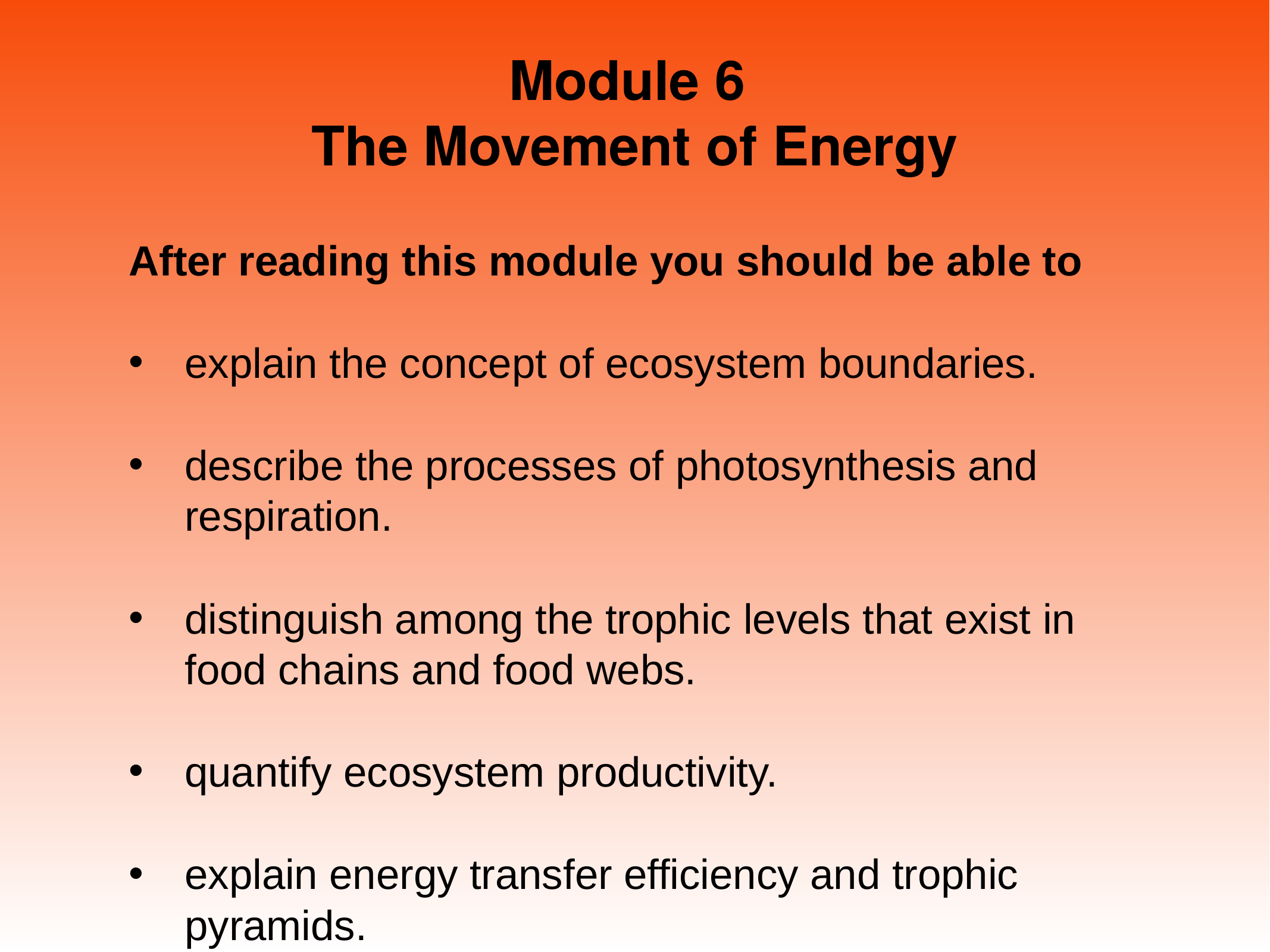

# Module 6 The Movement of Energy

After reading this module you should be able to
explain the concept of ecosystem boundaries.
describe the processes of photosynthesis and respiration.
distinguish among the trophic levels that exist in food chains and food webs.
quantify ecosystem productivity.
explain energy transfer efficiency and trophic pyramids.